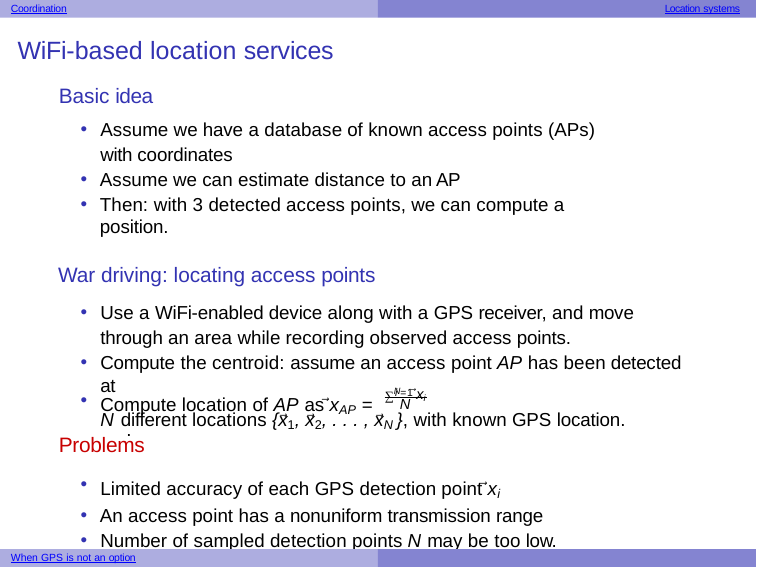

Coordination
Location systems
WiFi-based location services
Basic idea
Assume we have a database of known access points (APs) with coordinates
Assume we can estimate distance to an AP
Then: with 3 detected access points, we can compute a position.

War driving: locating access points
Use a WiFi-enabled device along with a GPS receiver, and move through an area while recording observed access points.
Compute the centroid: assume an access point AP has been detected at
N different locations {x⃗1, x⃗2, . . . , x⃗N }, with known GPS location.
∑N ⃗xi
Compute location of AP as ⃗xAP =	.
i =1
N

Problems
Limited accuracy of each GPS detection point ⃗xi
An access point has a nonuniform transmission range
Number of sampled detection points N may be too low.
When GPS is not an option